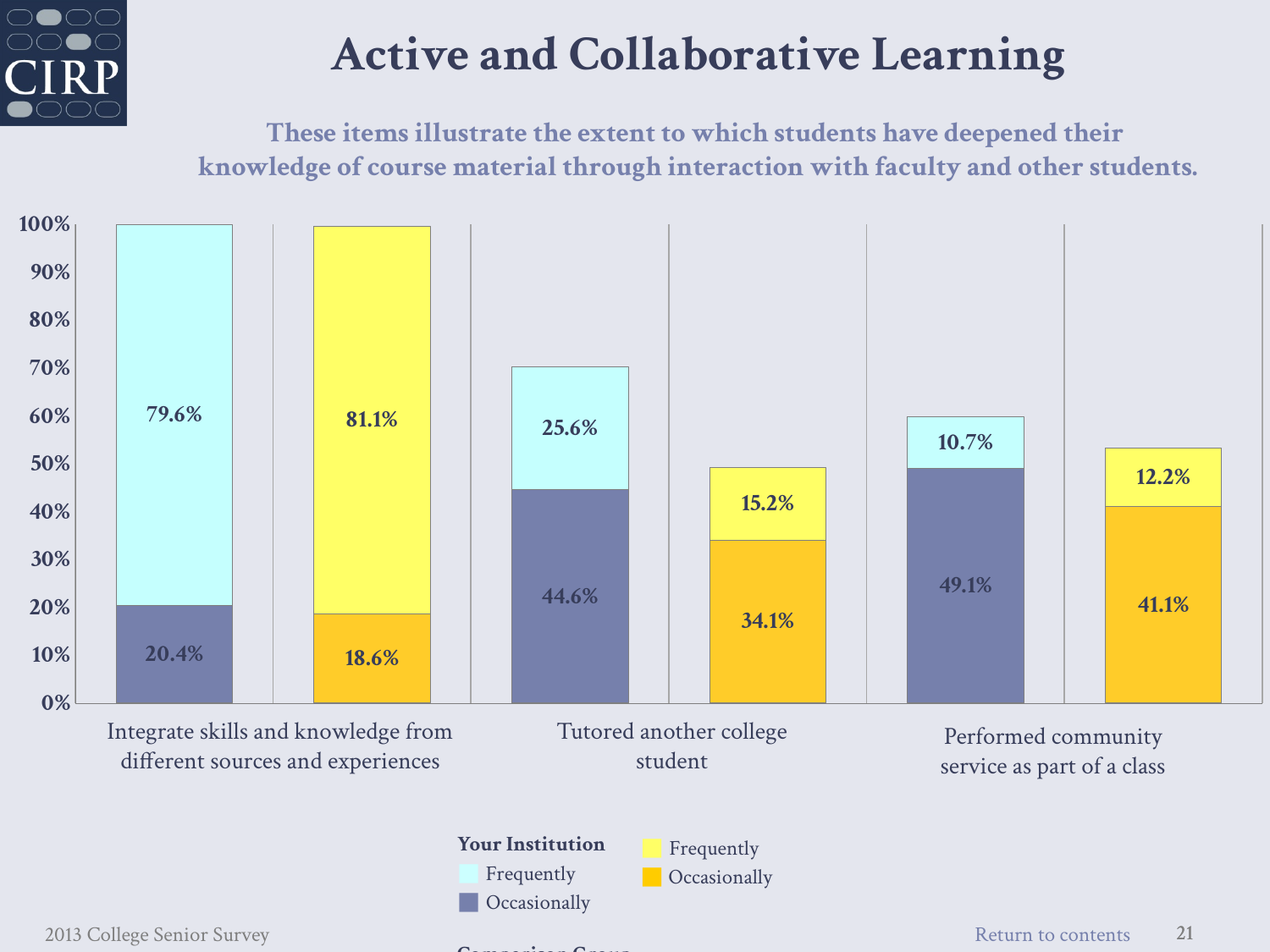

Active and Collaborative Learning
These items illustrate the extent to which students have deepened their
knowledge of course material through interaction with faculty and other students.

### Chart

| Category | occasionally | frequently |
|---|---|---|
| Integrated skills and knowledge from difference sources and experiences | 0.204 | 0.796 |
| comp | 0.186 | 0.811 |
| Tutored another college student | 0.446 | 0.256 |
| comp | 0.341 | 0.152 |
| Performed community service as part of a class | 0.491 | 0.107 |
| comp | 0.411 | 0.122 |
Integrate skills and knowledge from different sources and experiences
Tutored another college student
Performed community service as part of a class
Your Institution
■ Frequently
■ Occasionally

Comparison Group
■ Frequently
■ Occasionally

2013 College Senior Survey
21
21